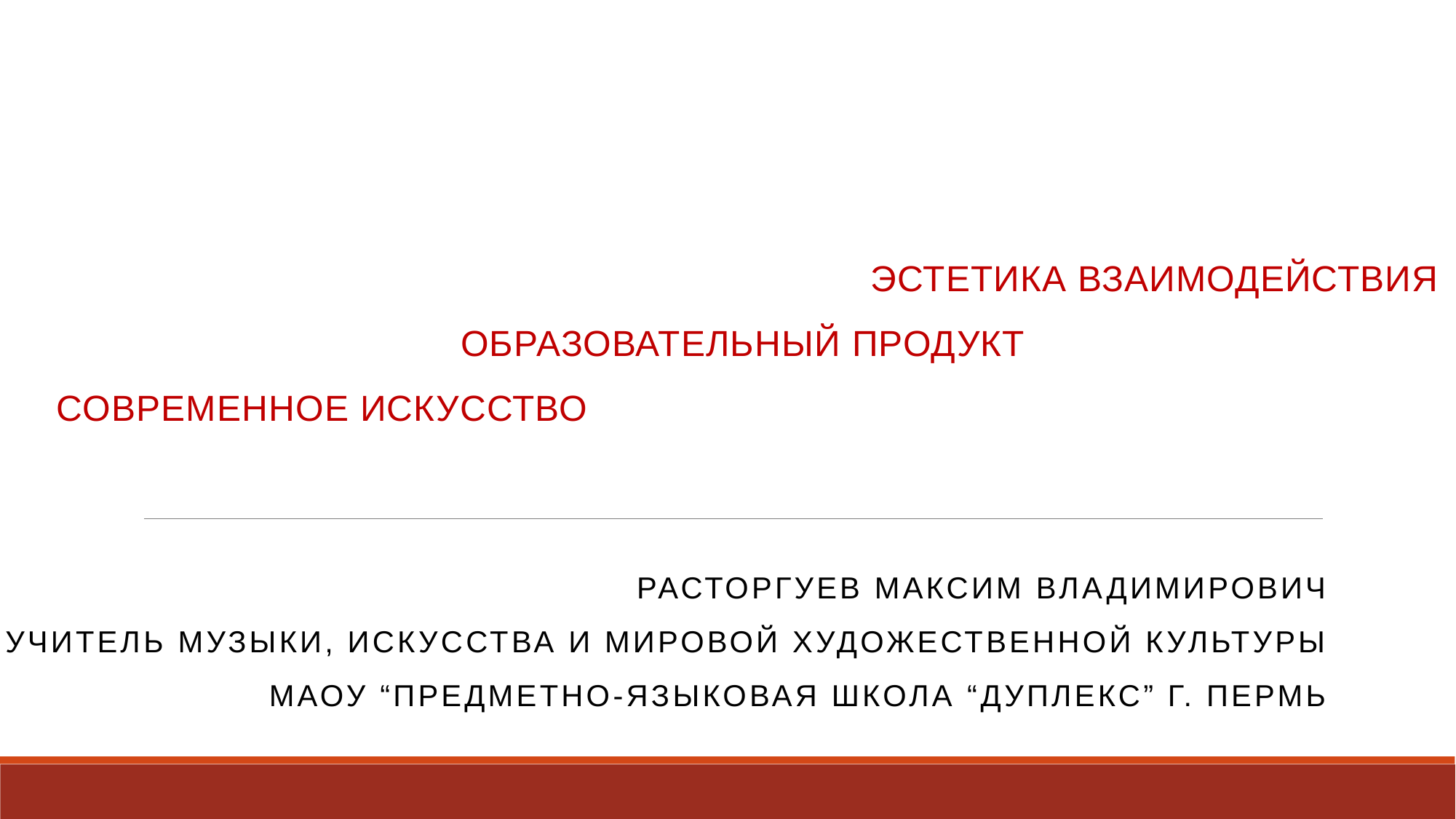

# ЭСТЕТИКА ВЗАИМОДЕЙСТВИЯ ОБРАЗОВАТЕЛЬНЫЙ ПРОДУКТ СОВРЕМЕННОЕ ИСКУССТВО
РАСТОРГУЕВ МАКСИМ ВЛАДИМИРОВИЧ
УЧИТЕЛЬ МУЗЫКИ, ИСКУССТВА И МИРОВОЙ ХУДОЖЕСТВЕННОЙ КУЛЬТУРЫ
МАОУ “ПРЕДМЕТНО-ЯЗЫКОВАЯ ШКОЛА “ДУПЛЕКС” Г. ПЕРМЬ